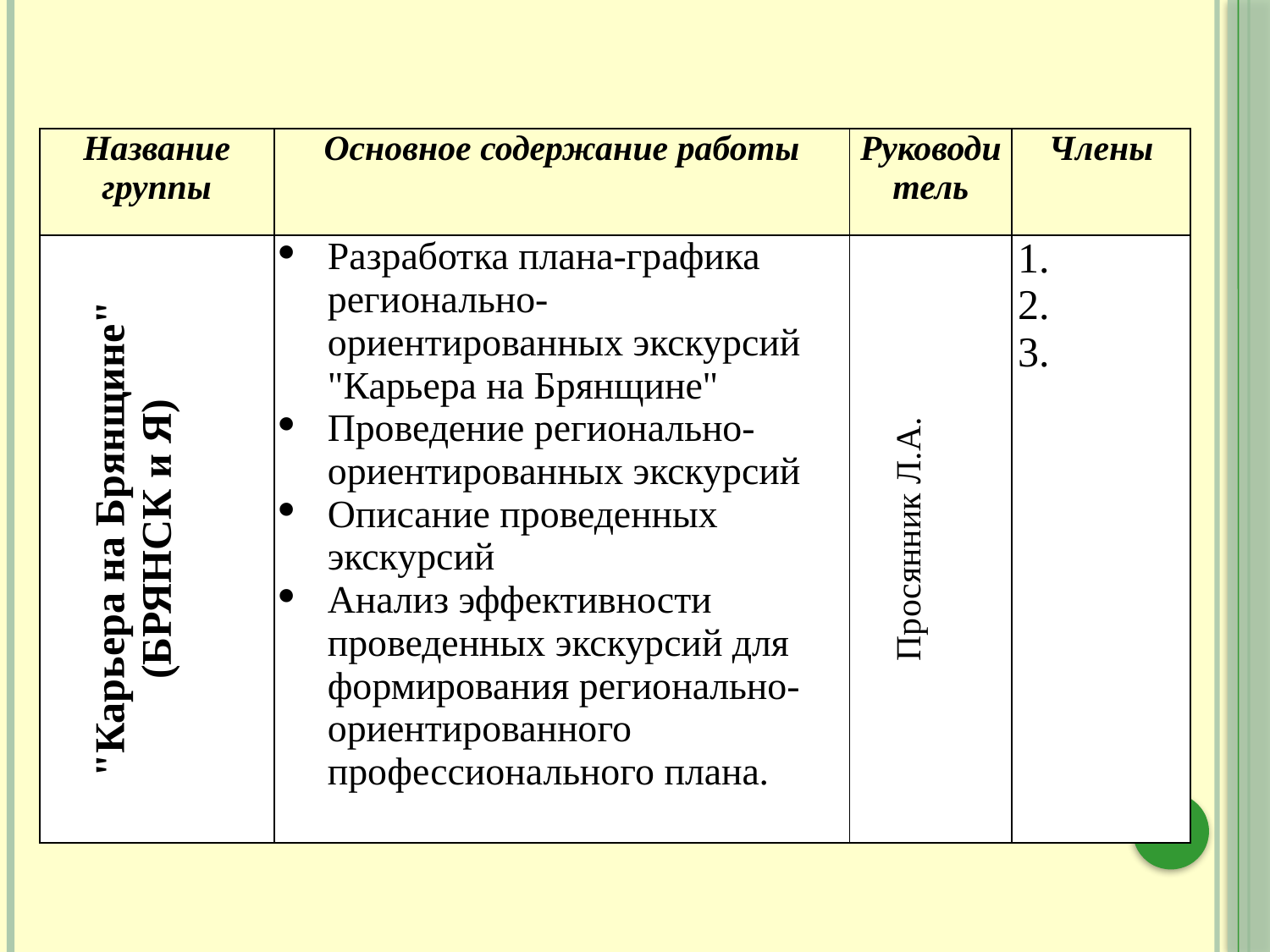

| Название группы | Основное содержание работы | Руководитель | Члены |
| --- | --- | --- | --- |
| "Карьера на Брянщине" (БРЯНСК и Я) | Разработка плана-графика регионально-ориентированных экскурсий "Карьера на Брянщине" Проведение регионально-ориентированных экскурсий Описание проведенных экскурсий Анализ эффективности проведенных экскурсий для формирования регионально-ориентированного профессионального плана. | Просянник Л.А. | 1. 2. 3. |